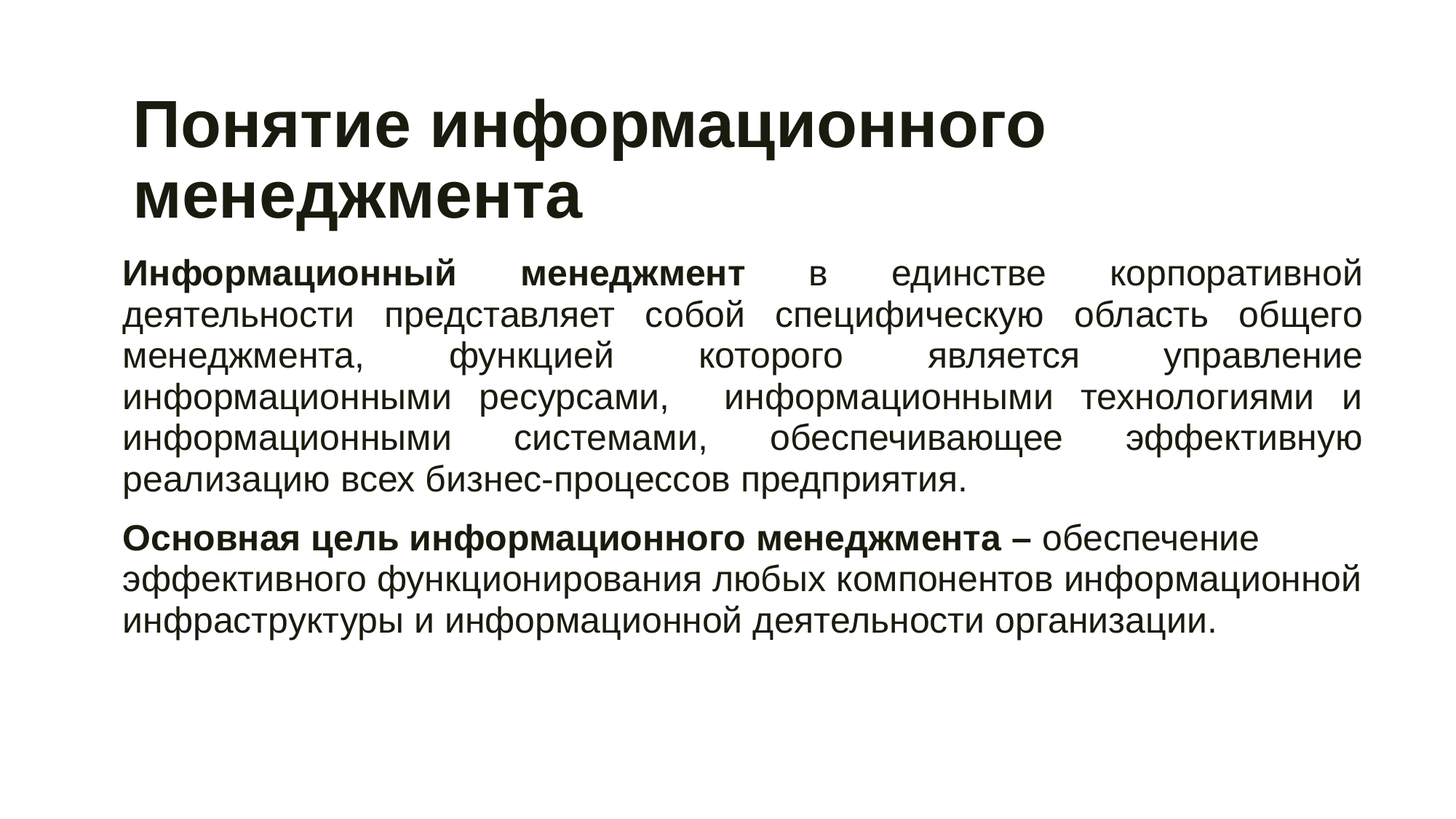

# Понятие информационного менеджмента
Информационный менеджмент в единстве корпоративной деятельности представляет собой специфическую область общего менеджмента, функцией которого является управление информационными ресурсами,  информационными технологиями и информационными системами, обеспечивающее эффективную реализацию всех бизнес-процессов предприятия.
Основная цель информационного менеджмента – обеспечение эффективного функционирования любых компонентов информационной инфраструктуры и информационной деятельности организации.